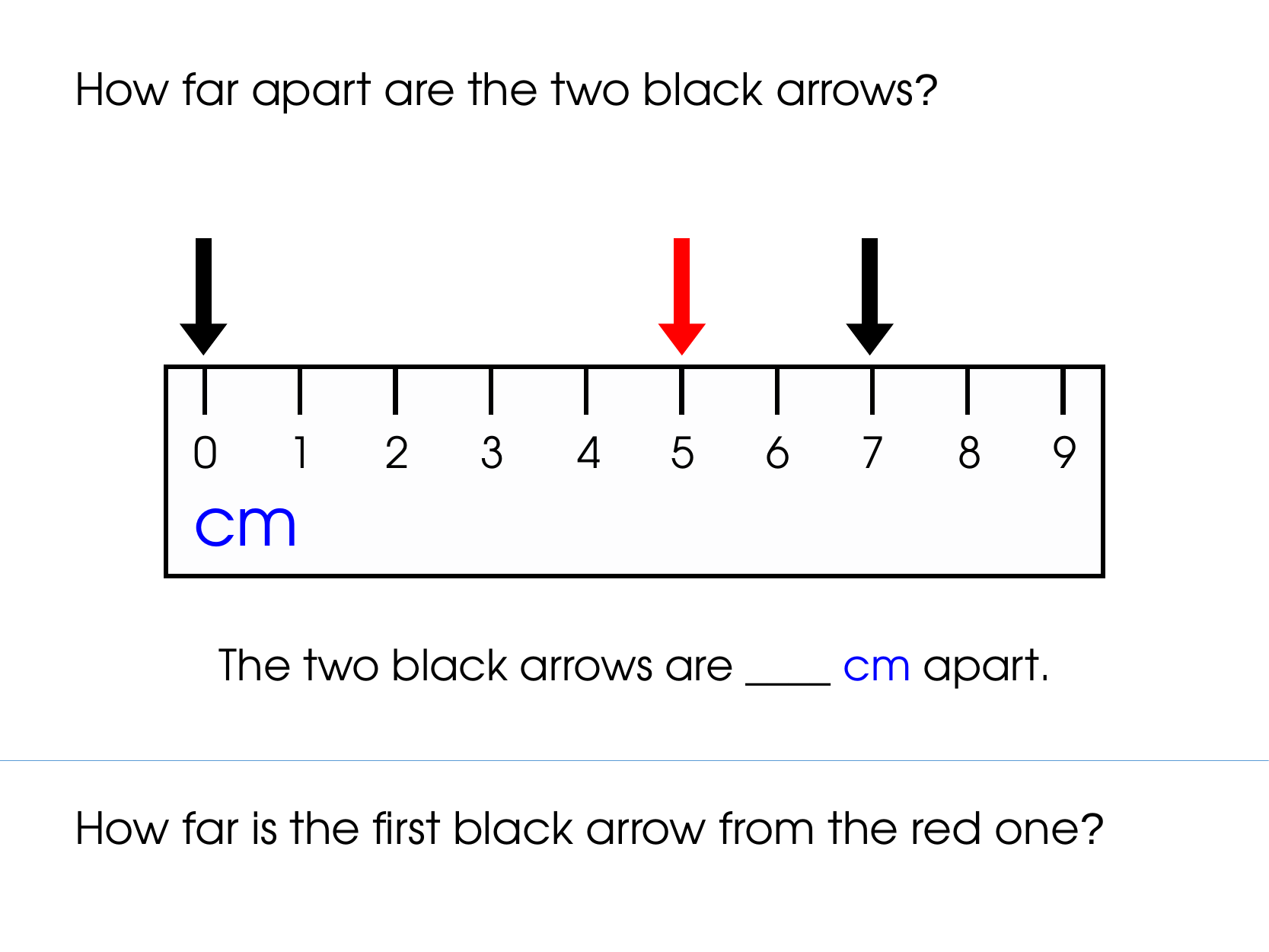

How far apart are the two black arrows?

0
1
2
3
4
5
6
7
8
9
cm
The two black arrows are ____ cm apart.
How far is the first black arrow from the red one?